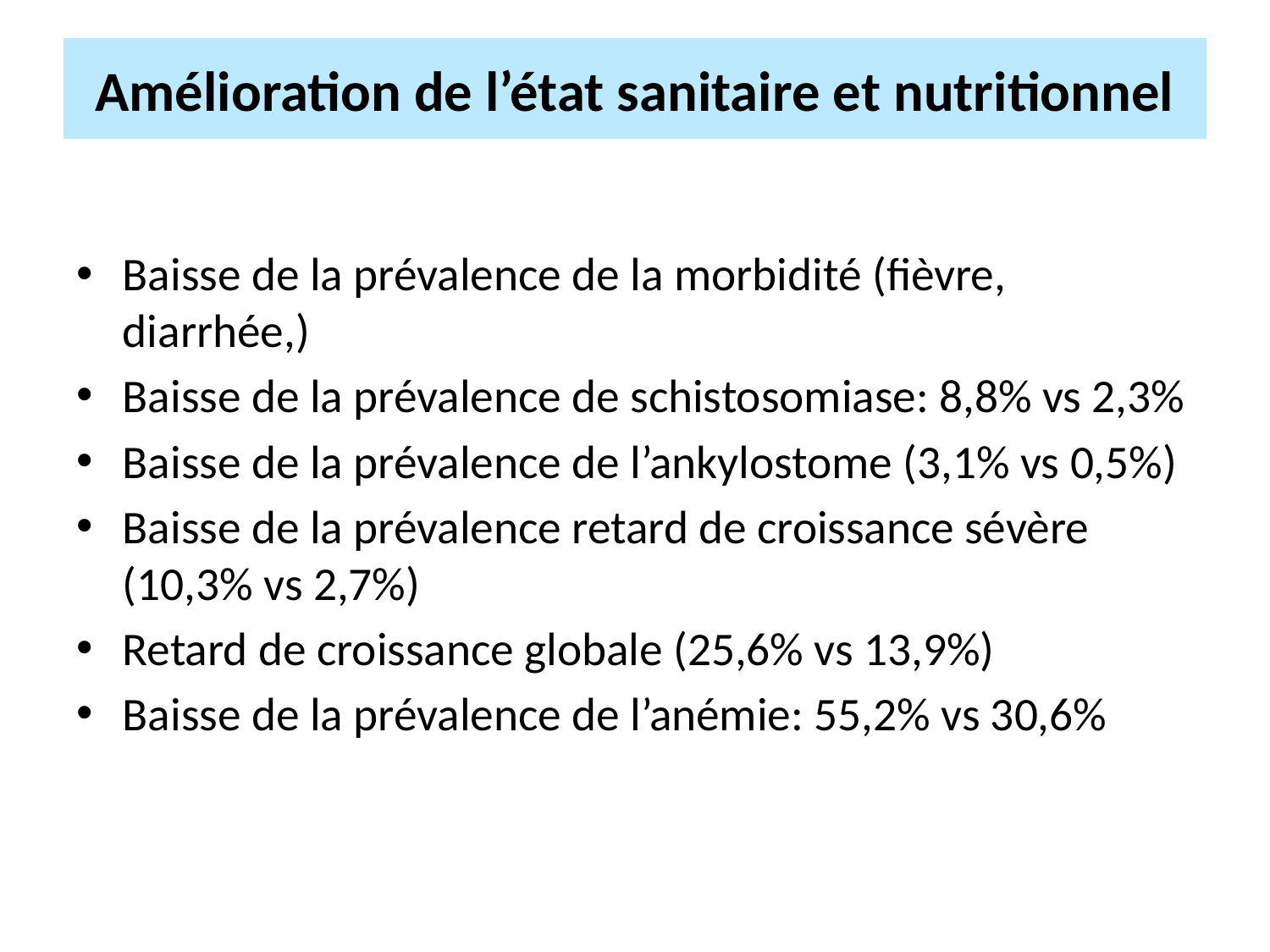

# Amélioration de l’état sanitaire et nutritionnel
Baisse de la prévalence de la morbidité (fièvre, diarrhée,)
Baisse de la prévalence de schistosomiase: 8,8% vs 2,3%
Baisse de la prévalence de l’ankylostome (3,1% vs 0,5%)
Baisse de la prévalence retard de croissance sévère (10,3% vs 2,7%)
Retard de croissance globale (25,6% vs 13,9%)
Baisse de la prévalence de l’anémie: 55,2% vs 30,6%